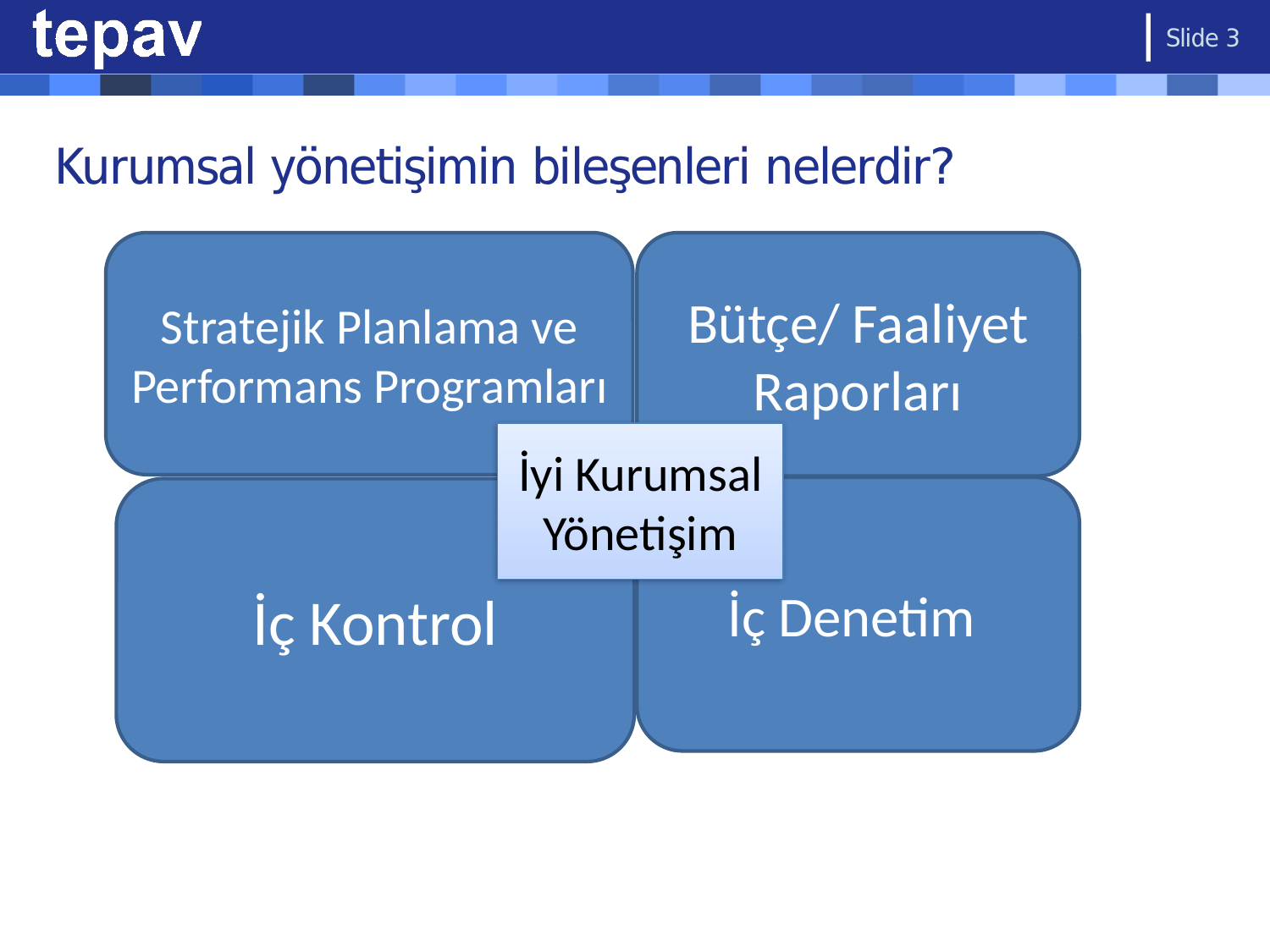

Slide 3
# Kurumsal yönetişimin bileşenleri nelerdir?
Stratejik Planlama ve Performans Programları
Bütçe/ Faaliyet Raporları
İyi Kurumsal Yönetişim
İç Denetim
İç Kontrol